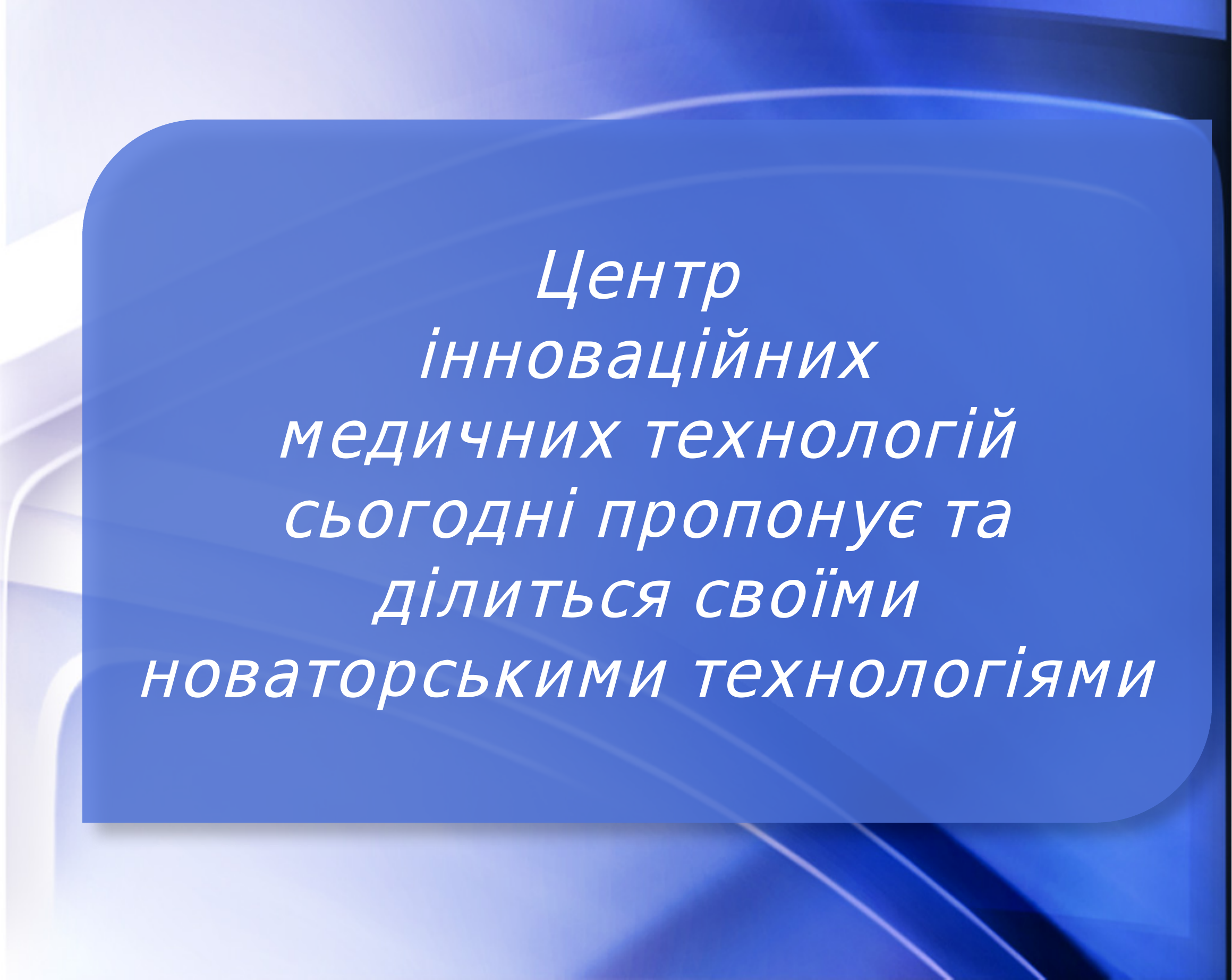

Центр
інноваційних
медичних технологій сьогодні пропонує та ділиться своїми новаторськими технологіями